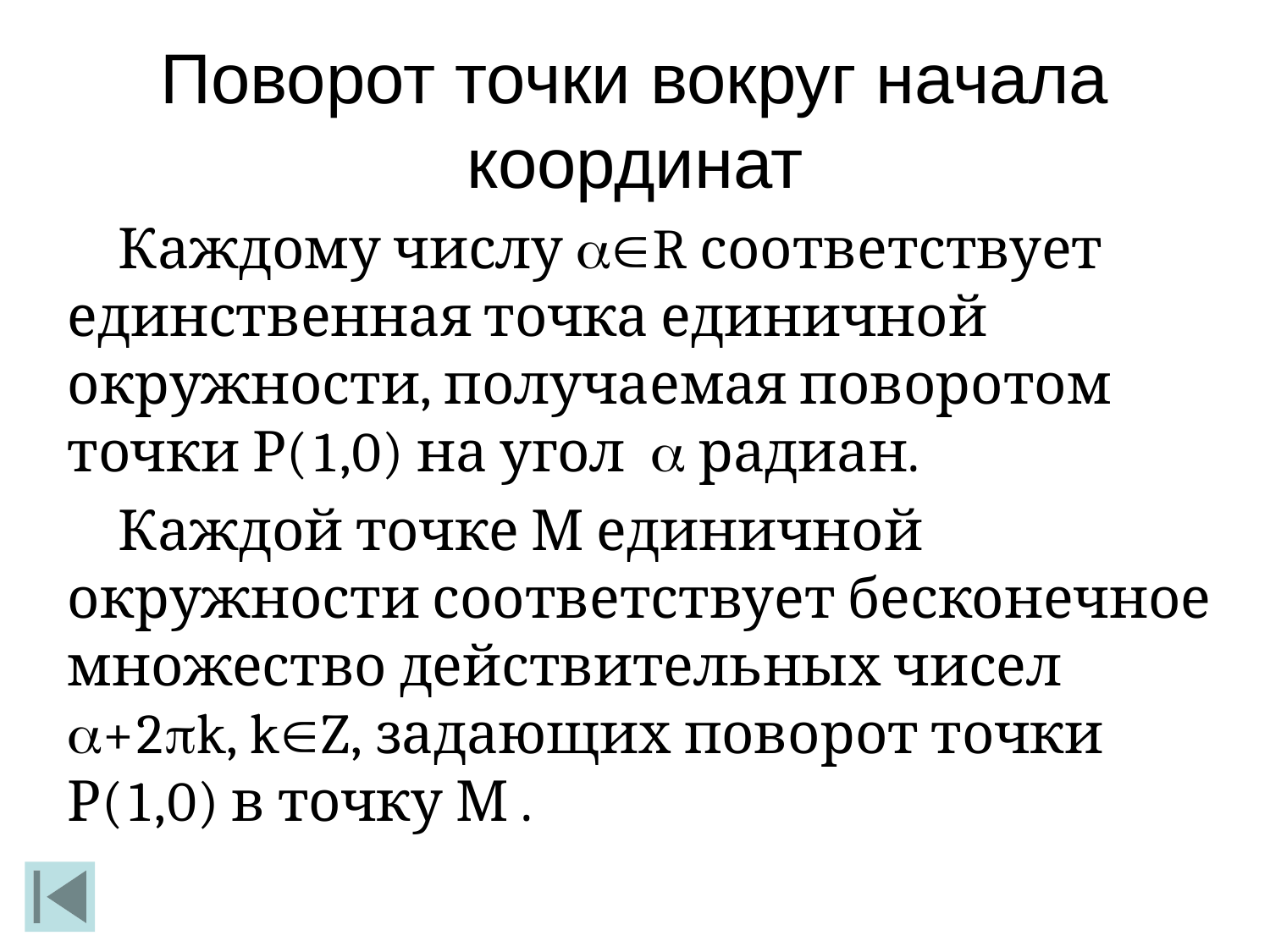

Поворот точки вокруг начала координат
Каждому числу α∈R соответствует единственная точка единичной окружности, получаемая поворотом точки Р(1,0) на угол  α радиан.
Каждой точке М единичной окружности соответствует бесконечное множество действительных чисел α+2πk, k∈Z, задающих поворот точки Р(1,0) в точку М .